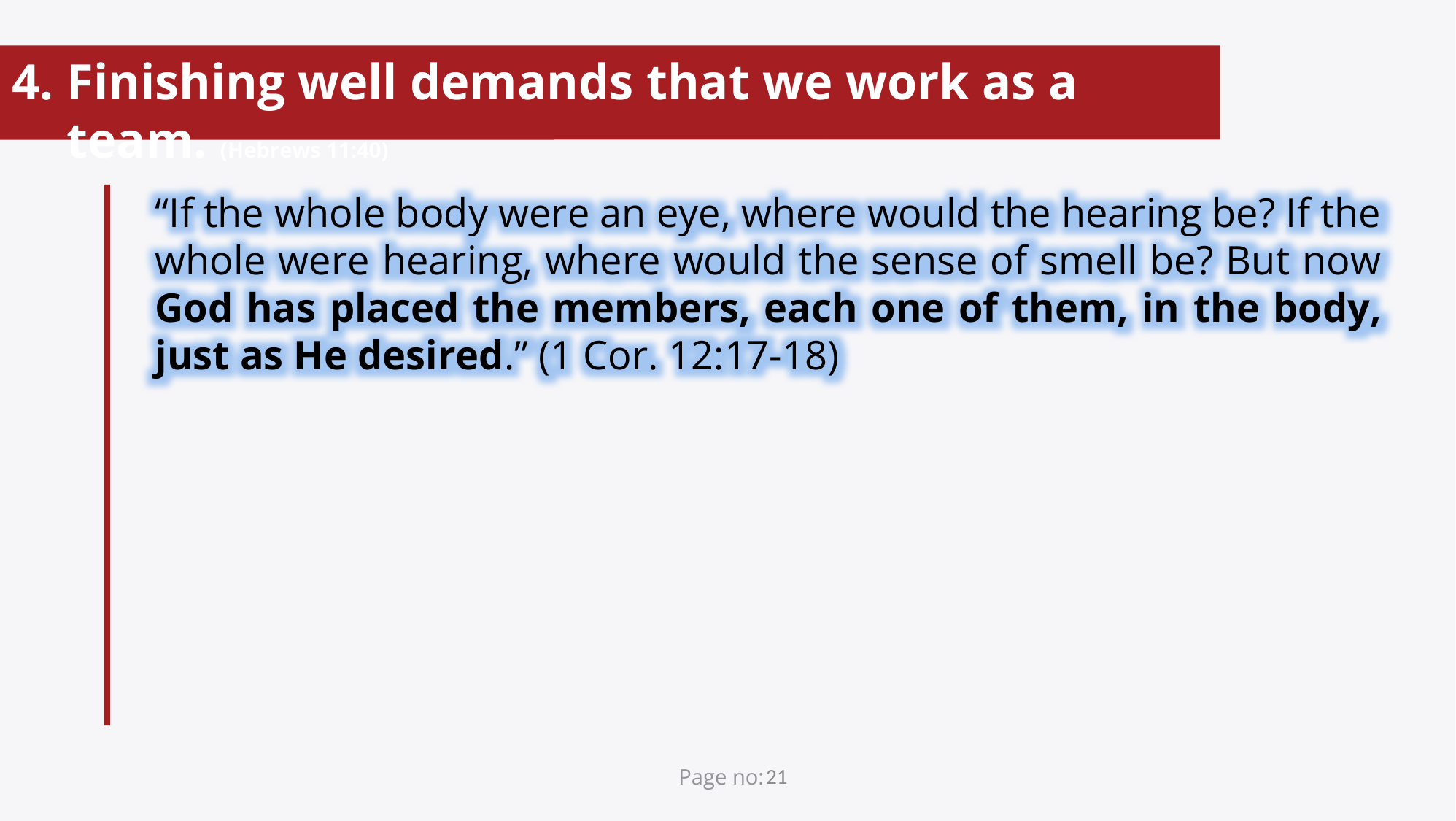

Finishing well demands that we work as a team. (Hebrews 11:40)

“If the whole body were an eye, where would the hearing be? If the whole were hearing, where would the sense of smell be? But now God has placed the members, each one of them, in the body, just as He desired.” (1 Cor. 12:17-18)